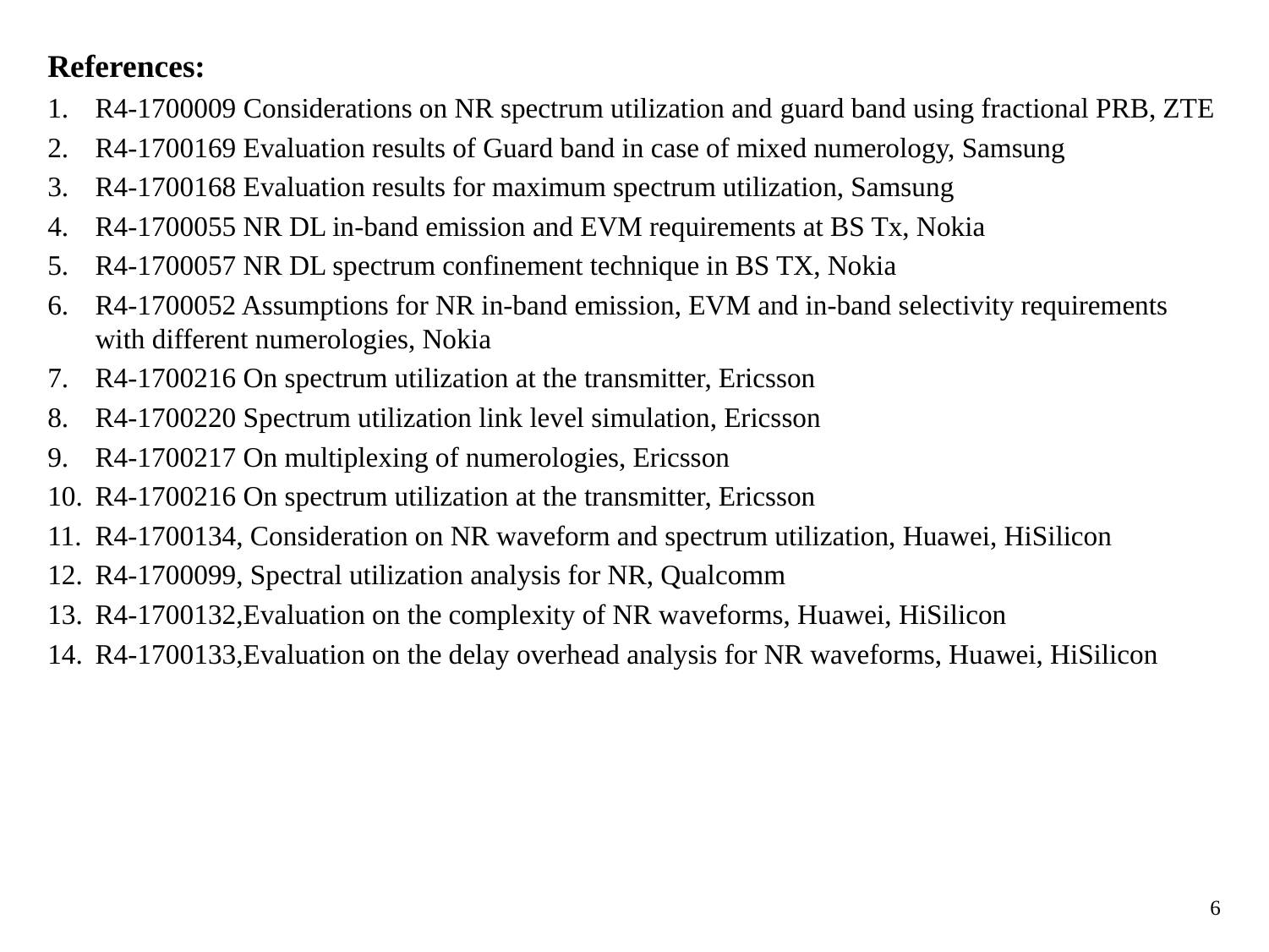

References:
R4-1700009 Considerations on NR spectrum utilization and guard band using fractional PRB, ZTE
R4-1700169 Evaluation results of Guard band in case of mixed numerology, Samsung
R4-1700168 Evaluation results for maximum spectrum utilization, Samsung
R4-1700055 NR DL in-band emission and EVM requirements at BS Tx, Nokia
R4-1700057 NR DL spectrum confinement technique in BS TX, Nokia
R4-1700052 Assumptions for NR in-band emission, EVM and in-band selectivity requirements with different numerologies, Nokia
R4-1700216 On spectrum utilization at the transmitter, Ericsson
R4-1700220 Spectrum utilization link level simulation, Ericsson
R4-1700217 On multiplexing of numerologies, Ericsson
R4-1700216 On spectrum utilization at the transmitter, Ericsson
R4-1700134, Consideration on NR waveform and spectrum utilization, Huawei, HiSilicon
R4-1700099, Spectral utilization analysis for NR, Qualcomm
R4-1700132,Evaluation on the complexity of NR waveforms, Huawei, HiSilicon
R4-1700133,Evaluation on the delay overhead analysis for NR waveforms, Huawei, HiSilicon

6